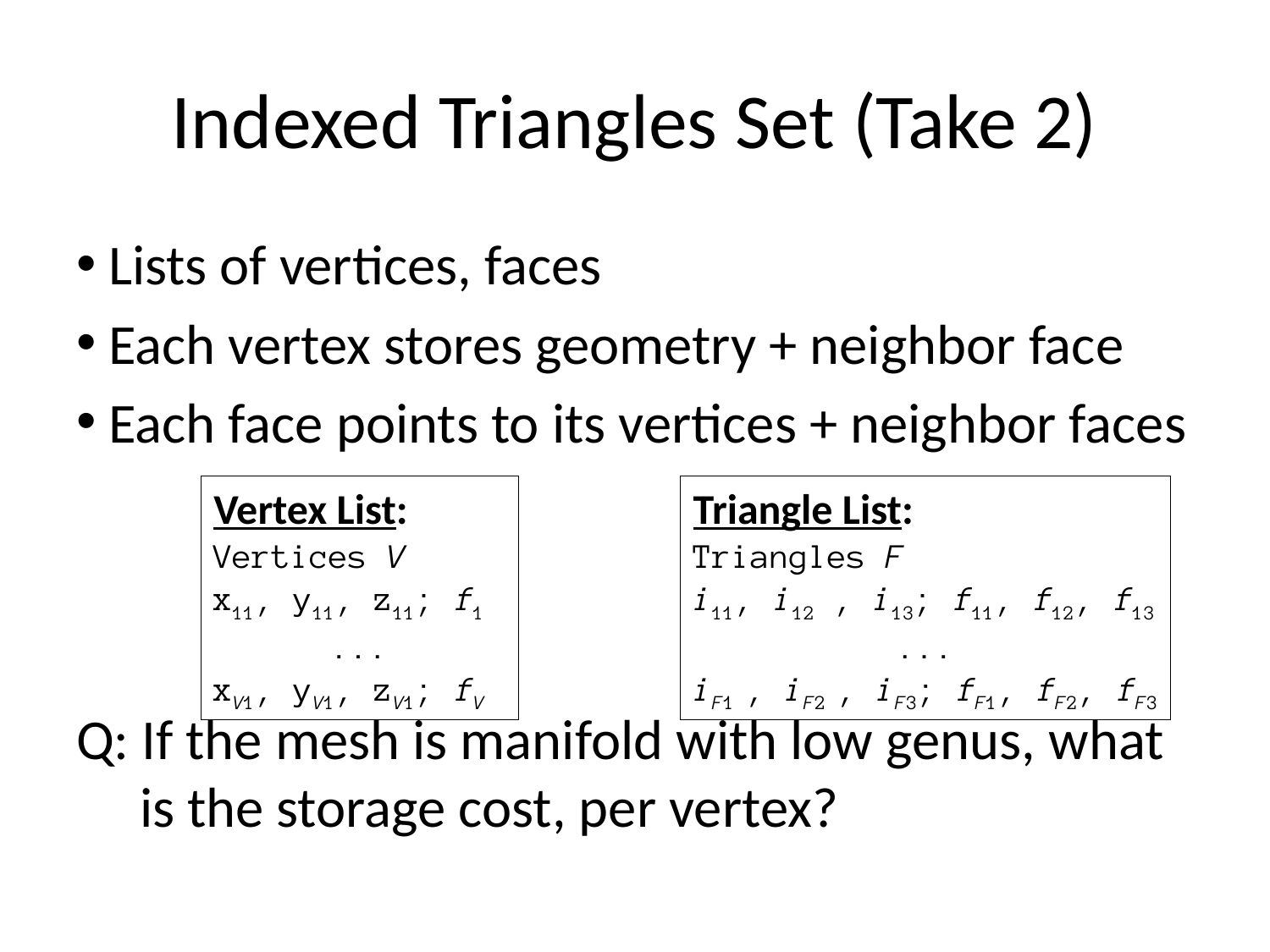

# Indexed Triangles Set (Take 2)
Lists of vertices, faces
Each vertex stores geometry + neighbor face
Each face points to its vertices + neighbor faces

Q: If the mesh is manifold with low genus, what is the storage cost, per vertex?
Vertex List:
Vertices V
x11, y11, z11; f1
...
xV1, yV1, zV1; fV
Triangle List:
Triangles F
i11, i12 , i13; f11, f12, f13
...
iF1 , iF2 , iF3; fF1, fF2, fF3